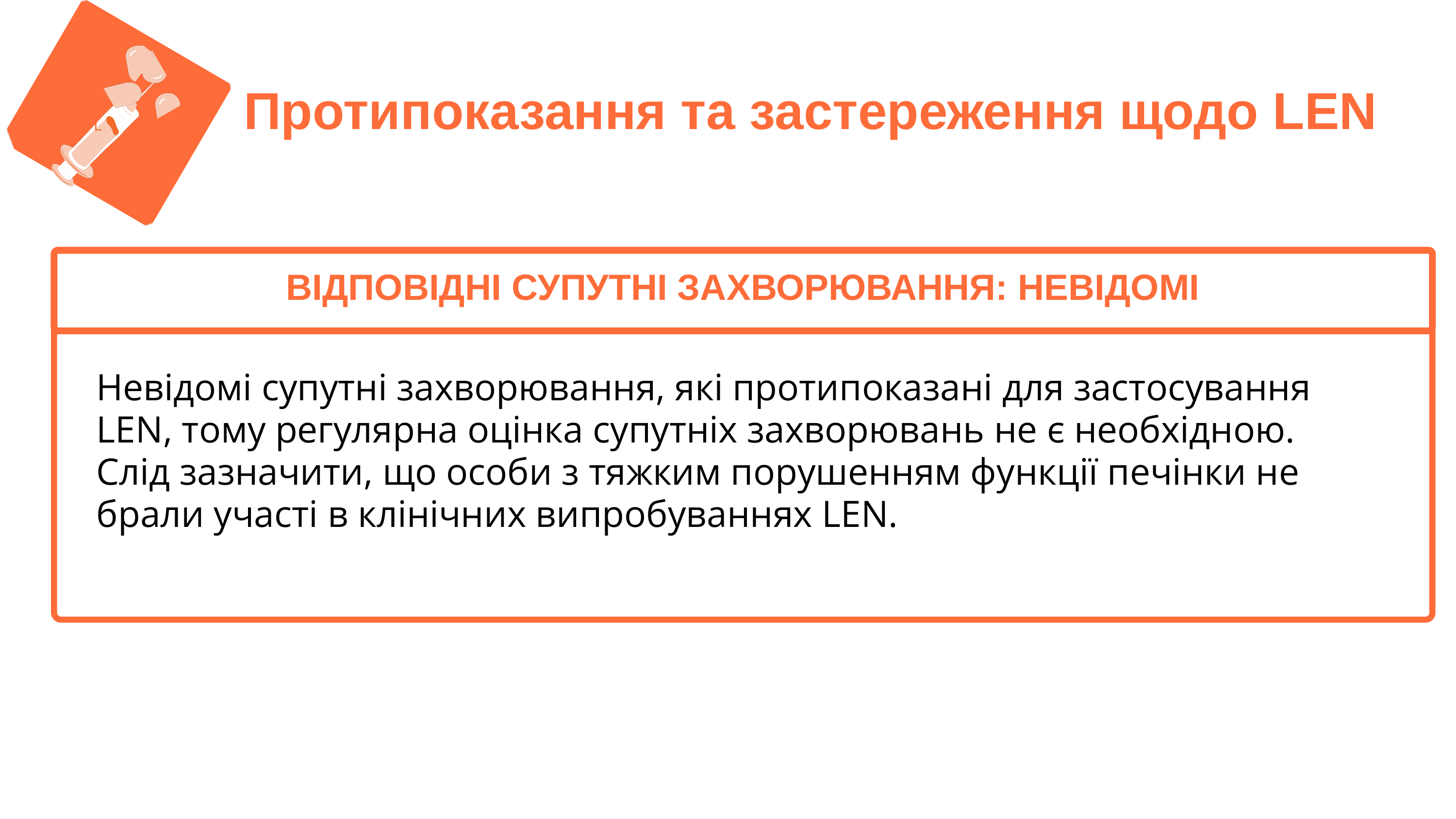

L
Протипоказання та застереження щодо LEN

ВІДПОВІДНІ СУПУТНІ ЗАХВОРЮВАННЯ: НЕВІДОМІ
Невідомі супутні захворювання, які протипоказані для застосування LEN, тому регулярна оцінка супутніх захворювань не є необхідною. Слід зазначити, що особи з тяжким порушенням функції печінки не брали участі в клінічних випробуваннях LEN.